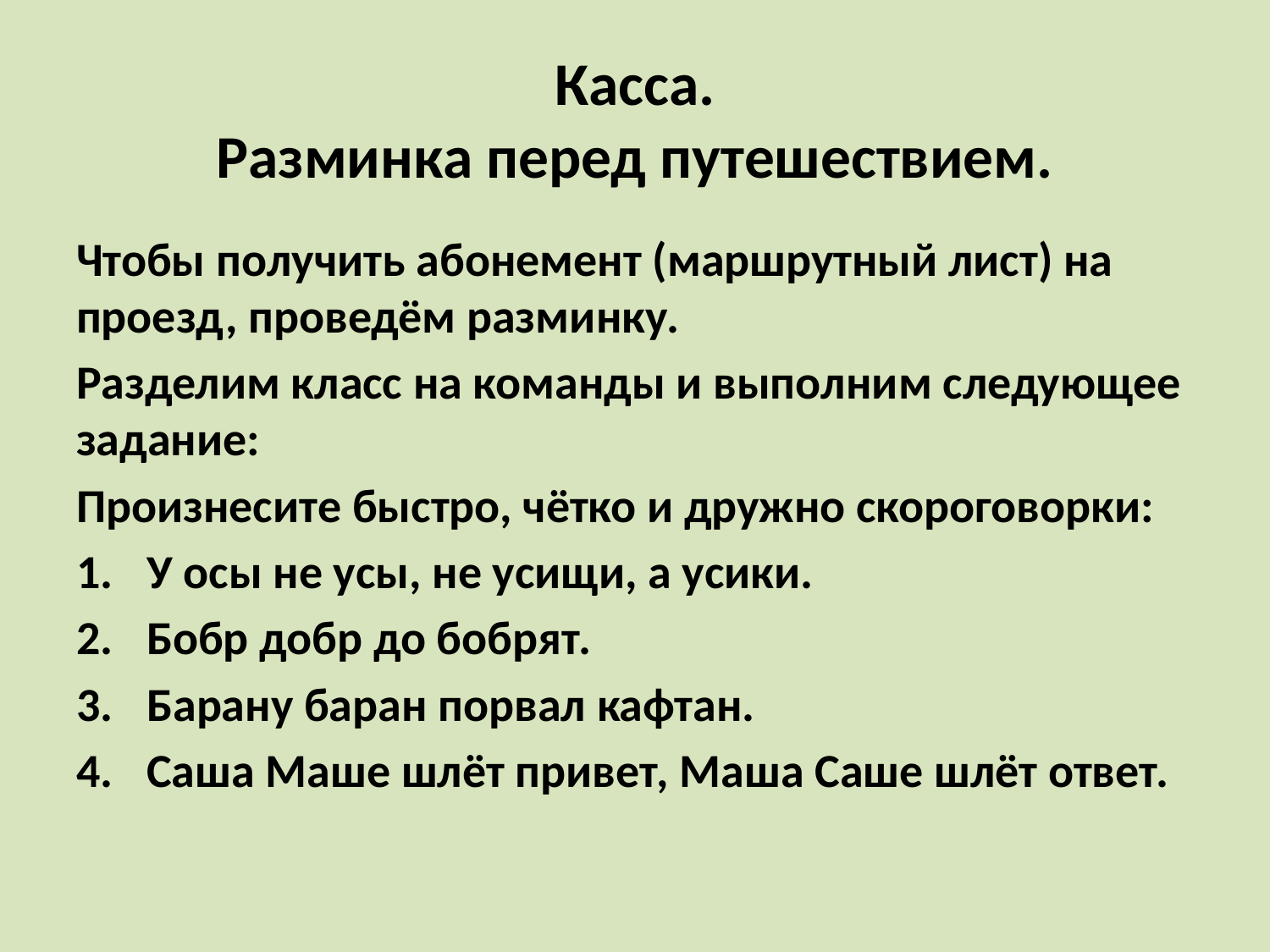

# Касса. Разминка перед путешествием.
Чтобы получить абонемент (маршрутный лист) на проезд, проведём разминку.
Разделим класс на команды и выполним следующее задание:
Произнесите быстро, чётко и дружно скороговорки:
У осы не усы, не усищи, а усики.
Бобр добр до бобрят.
Барану баран порвал кафтан.
Саша Маше шлёт привет, Маша Саше шлёт ответ.